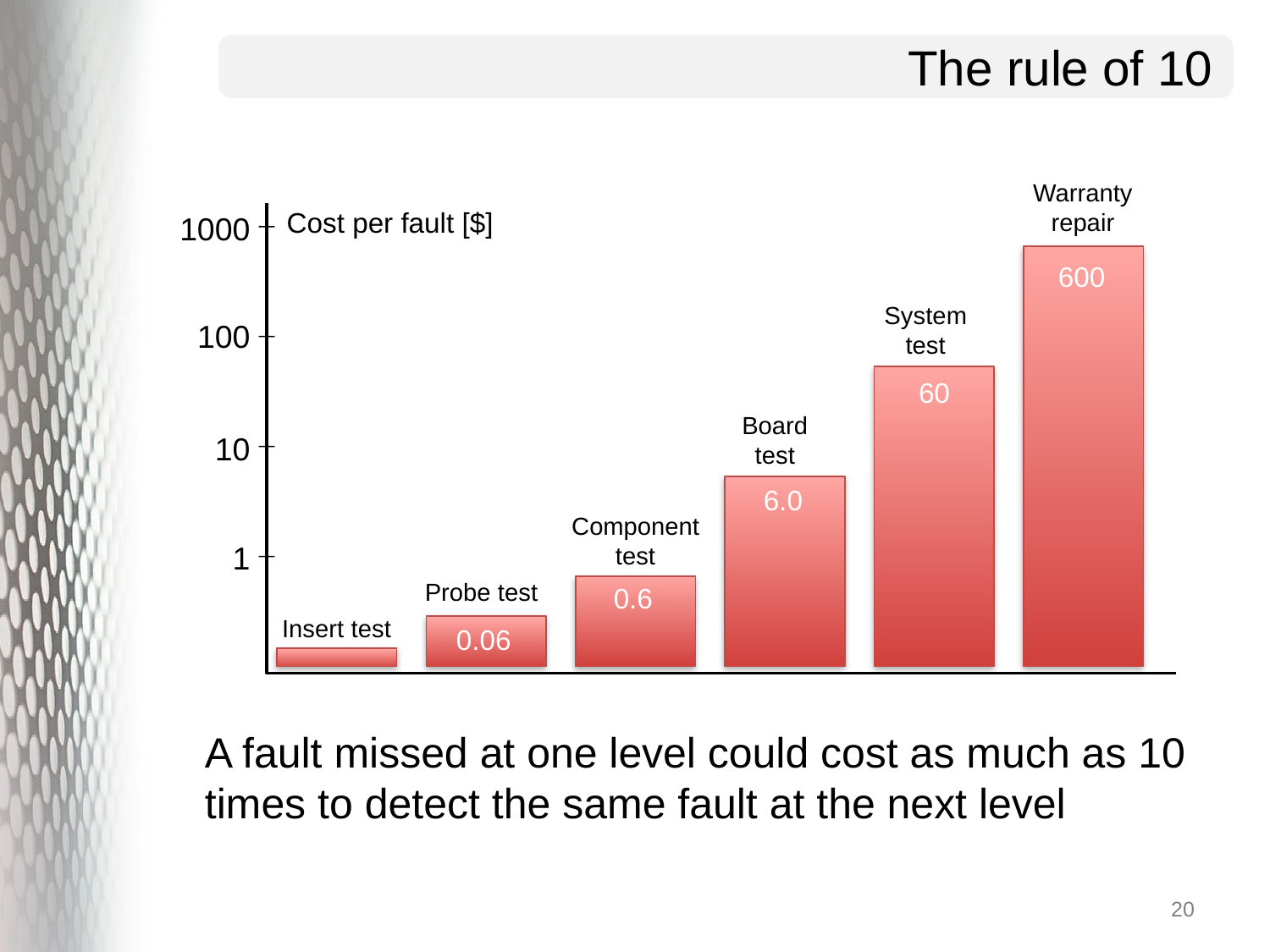

# The rule of 10
Warranty repair
Cost per fault [$]
1000

600
System test
100

60
Board test
10

6.0
Component test
1
Probe test
0.6

Insert test

0.06

A fault missed at one level could cost as much as 10 times to detect the same fault at the next level